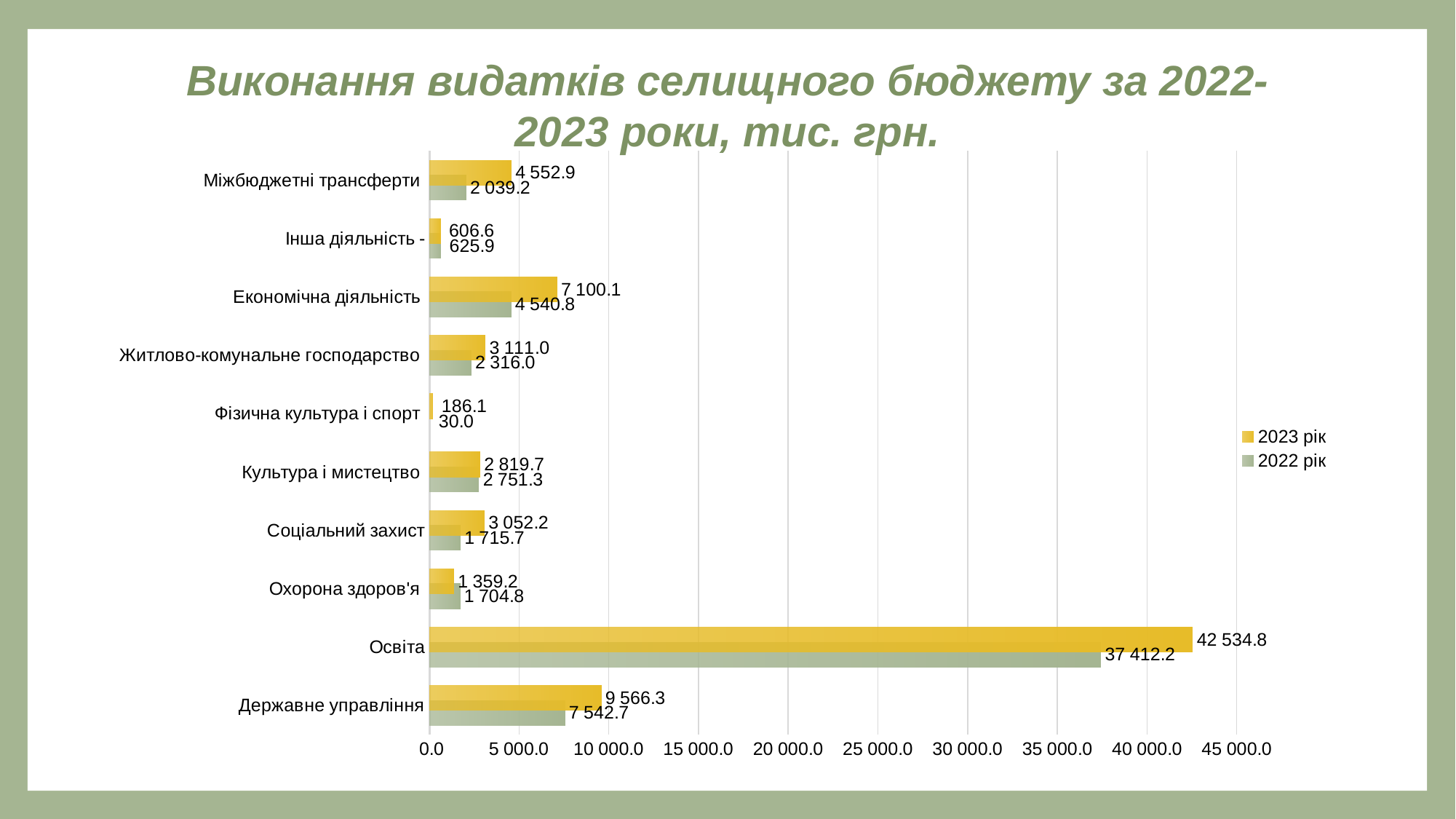

Виконання видатків селищного бюджету за 2022-2023 роки, тис. грн.

### Chart

| Category | 2022 рік | 2023 рік |
|---|---|---|
| Державне управління | 7542.7 | 9566.3 |
| Освіта | 37412.2 | 42534.8 |
| Охорона здоров'я  | 1704.8 | 1359.2 |
| Соціальний захист | 1715.7 | 3052.2 |
| Культура і мистецтво  | 2751.3 | 2819.7 |
| Фізична культура і спорт  | 30.0 | 186.1 |
| Житлово-комунальне господарство  | 2316.0 | 3111.0 |
| Економічна діяльність  | 4540.8 | 7100.1 |
| Інша діяльність - | 625.9 | 606.6 |
| Міжбюджетні трансферти  | 2039.2 | 4552.9 |